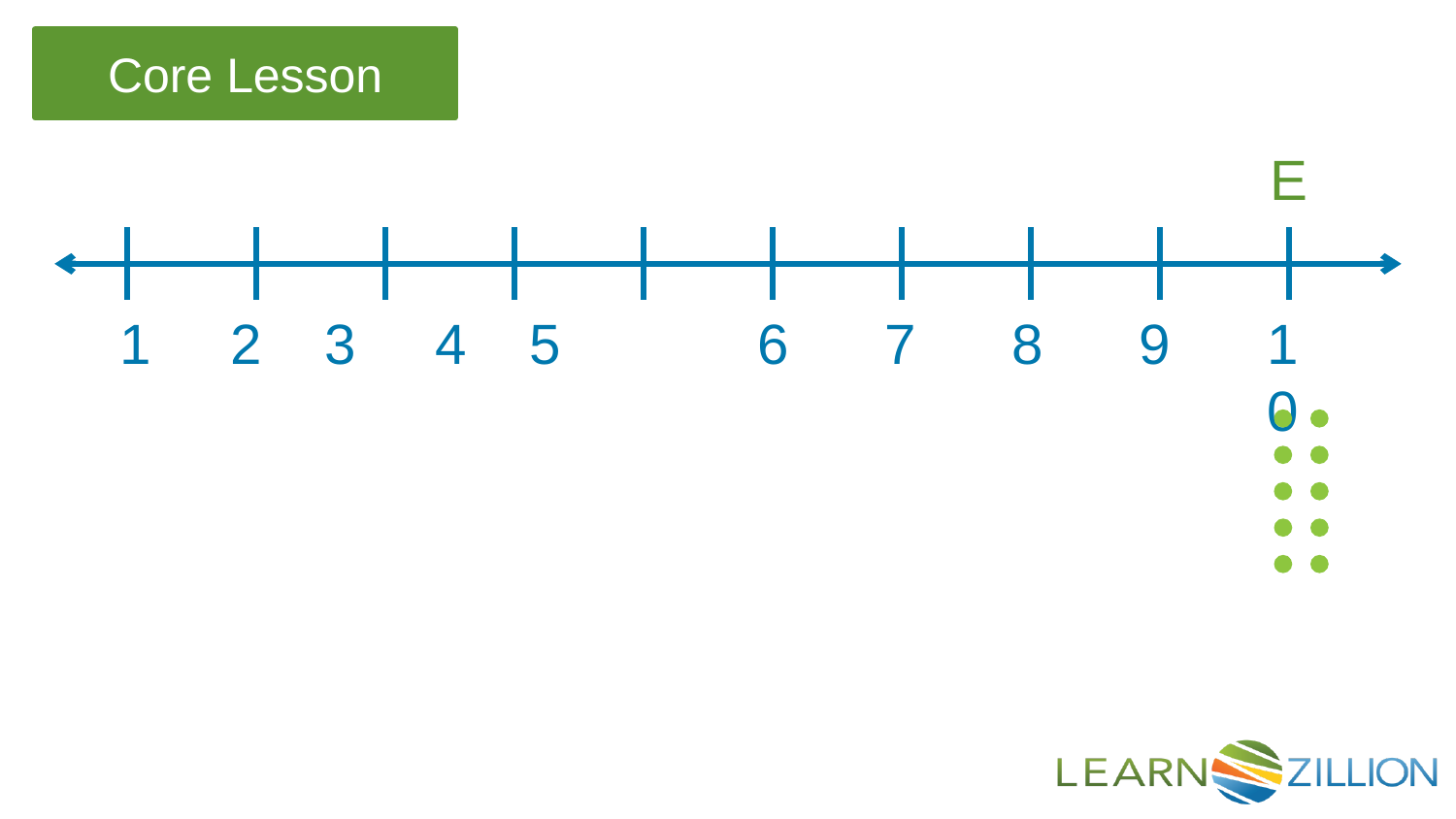

E
1     2    3     4    5
6
7
8
9
10